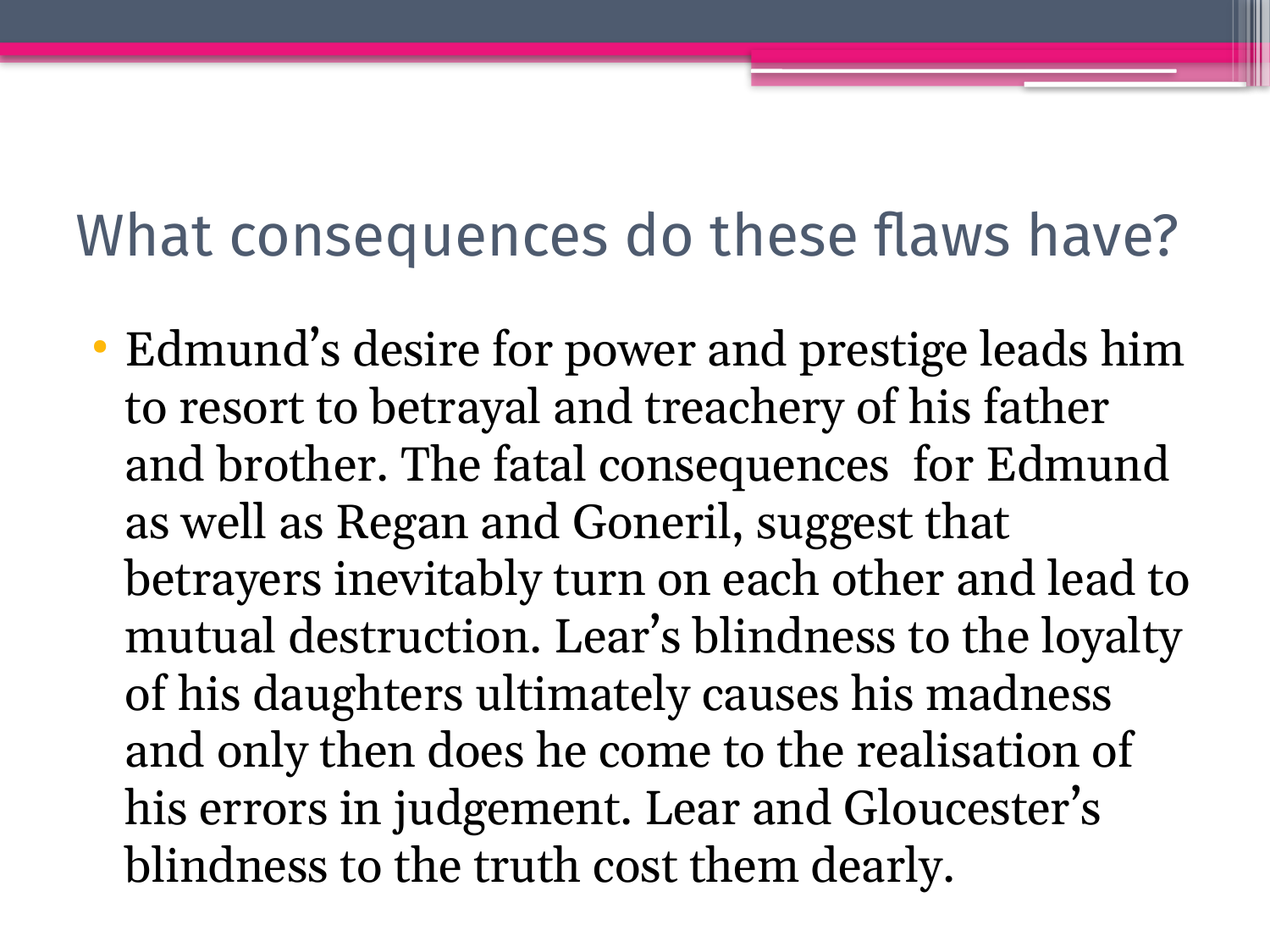

# What consequences do these flaws have?
Edmund’s desire for power and prestige leads him to resort to betrayal and treachery of his father and brother. The fatal consequences  for Edmund as well as Regan and Goneril, suggest that betrayers inevitably turn on each other and lead to mutual destruction. Lear’s blindness to the loyalty of his daughters ultimately causes his madness and only then does he come to the realisation of his errors in judgement. Lear and Gloucester’s blindness to the truth cost them dearly.